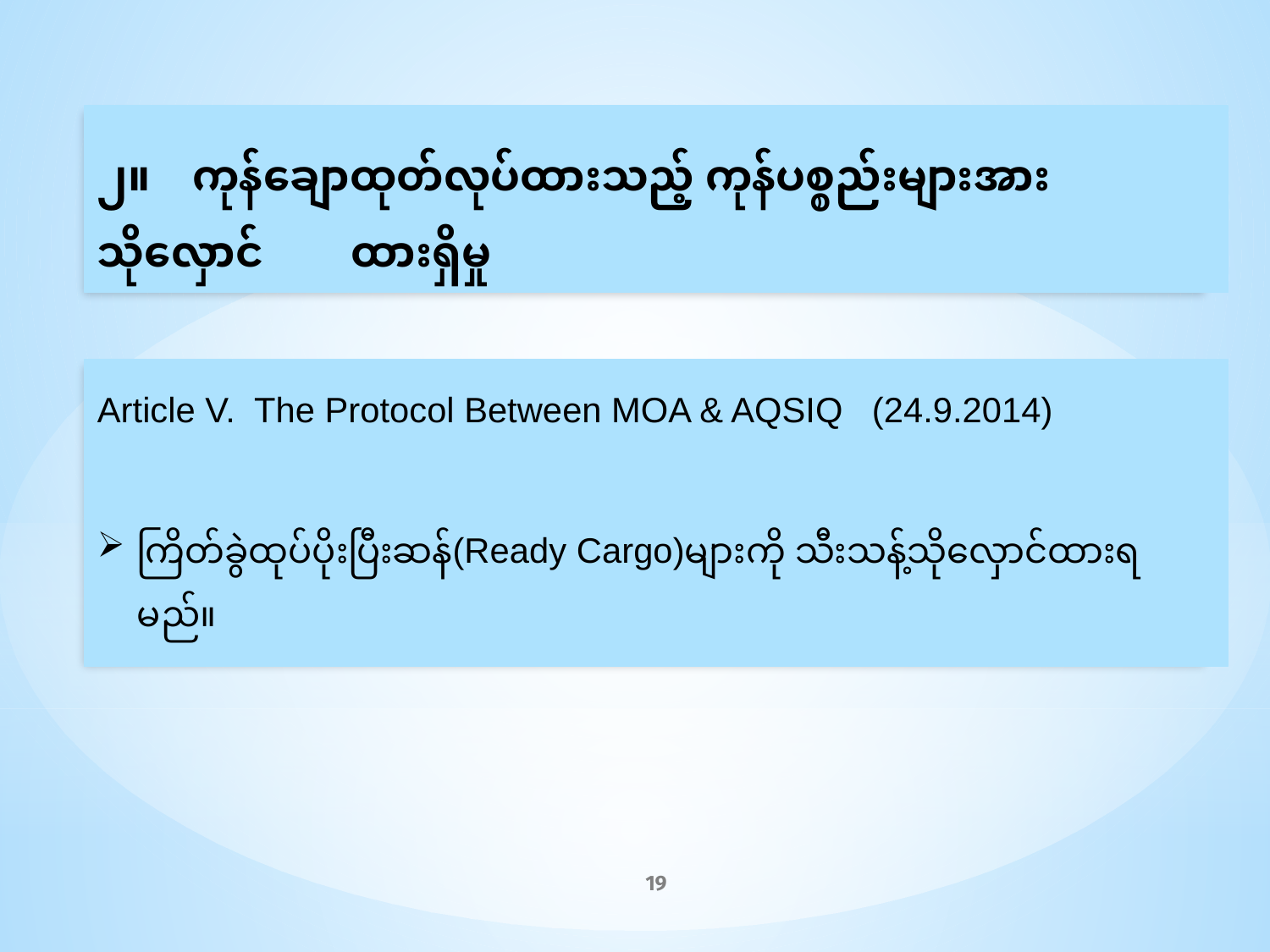

၂။ 	ကုန်ချောထုတ်လုပ်ထားသည့် ကုန်ပစ္စည်းများအား သိုလှောင် 	ထားရှိမှု
Article V.  The Protocol Between MOA & AQSIQ   (24.9.2014)

ကြိတ်ခွဲထုပ်ပိုးပြီးဆန်(Ready Cargo)များကို သီးသန့်သိုလှောင်ထားရမည်။
19